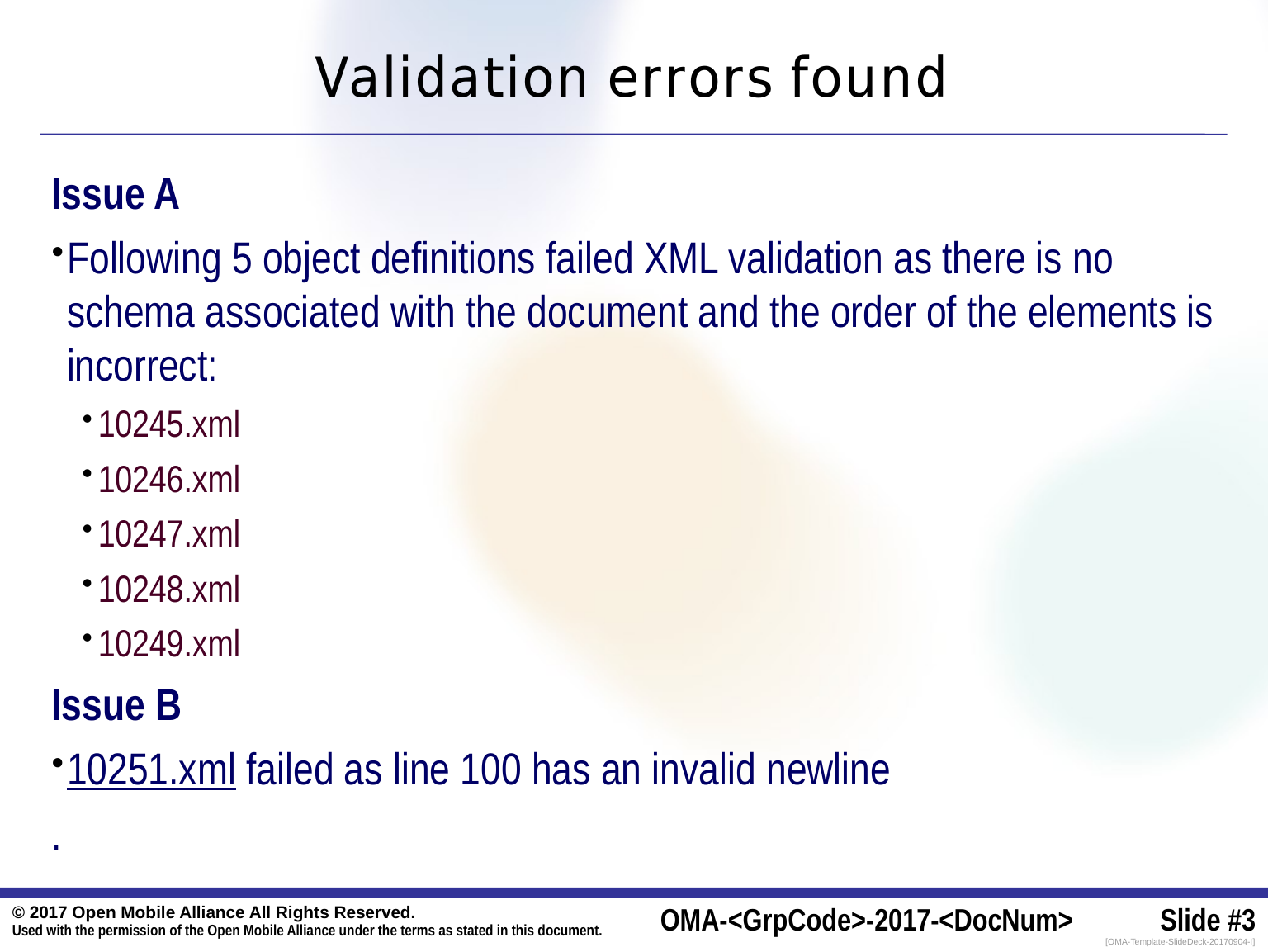

# Validation errors found
Issue A
Following 5 object definitions failed XML validation as there is no schema associated with the document and the order of the elements is incorrect:
10245.xml
10246.xml
10247.xml
10248.xml
10249.xml
Issue B
10251.xml failed as line 100 has an invalid newline
.